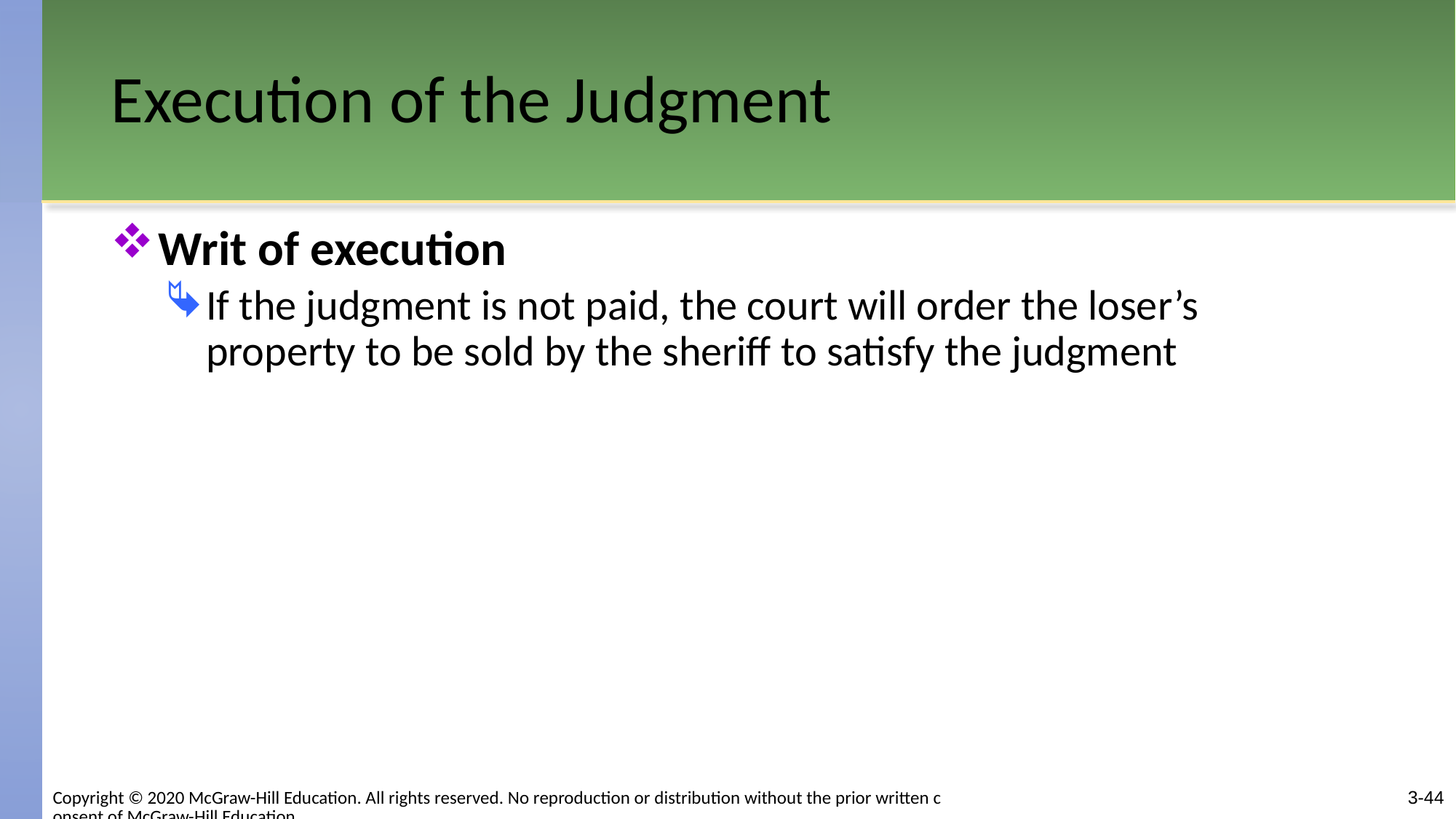

# Execution of the Judgment
Writ of execution
If the judgment is not paid, the court will order the loser’s property to be sold by the sheriff to satisfy the judgment

3-44
Copyright © 2020 McGraw-Hill Education. All rights reserved. No reproduction or distribution without the prior written consent of McGraw-Hill Education.